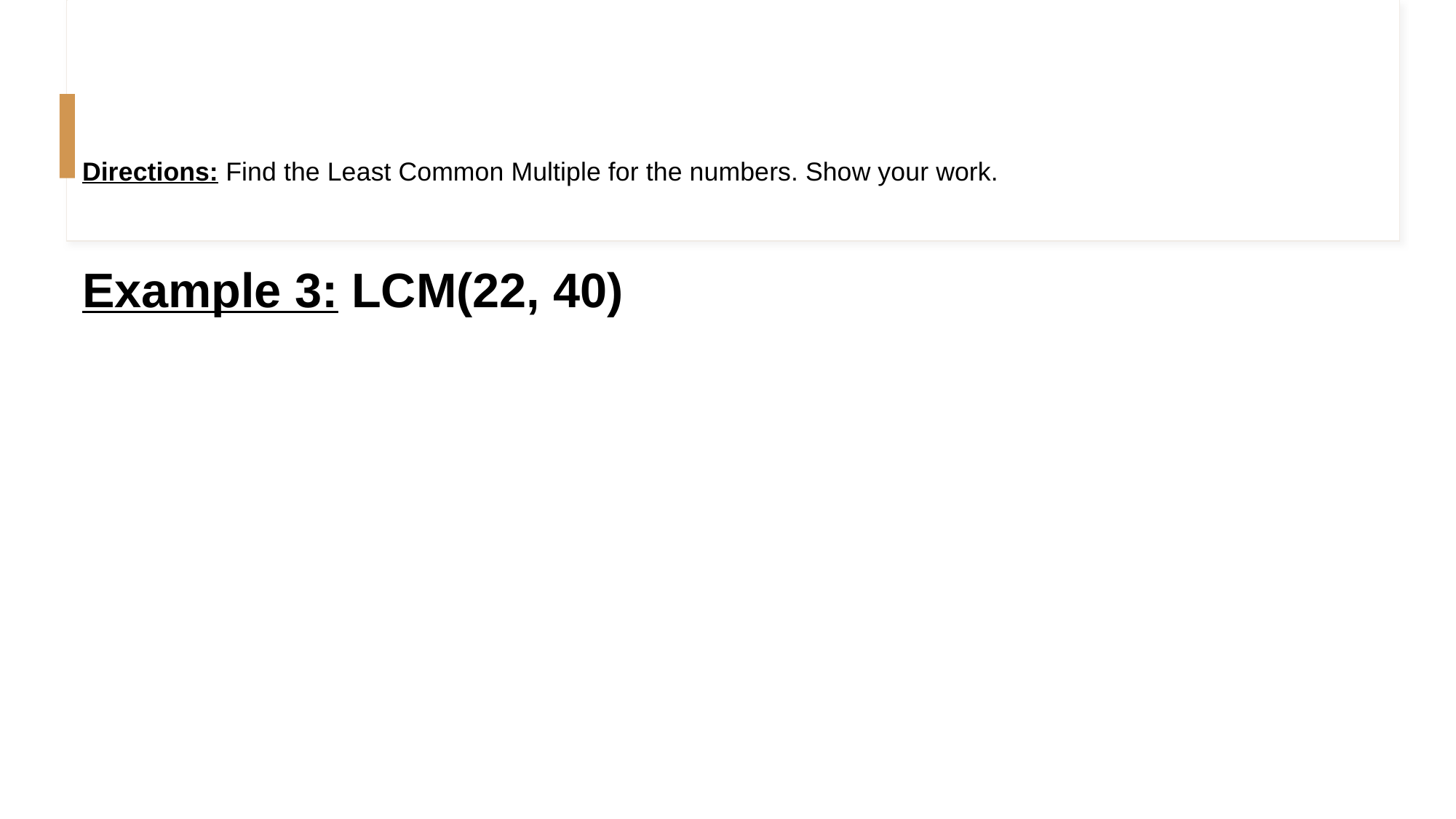

# Directions: Find the Least Common Multiple for the numbers. Show your work.
Example 3: LCM(22, 40)